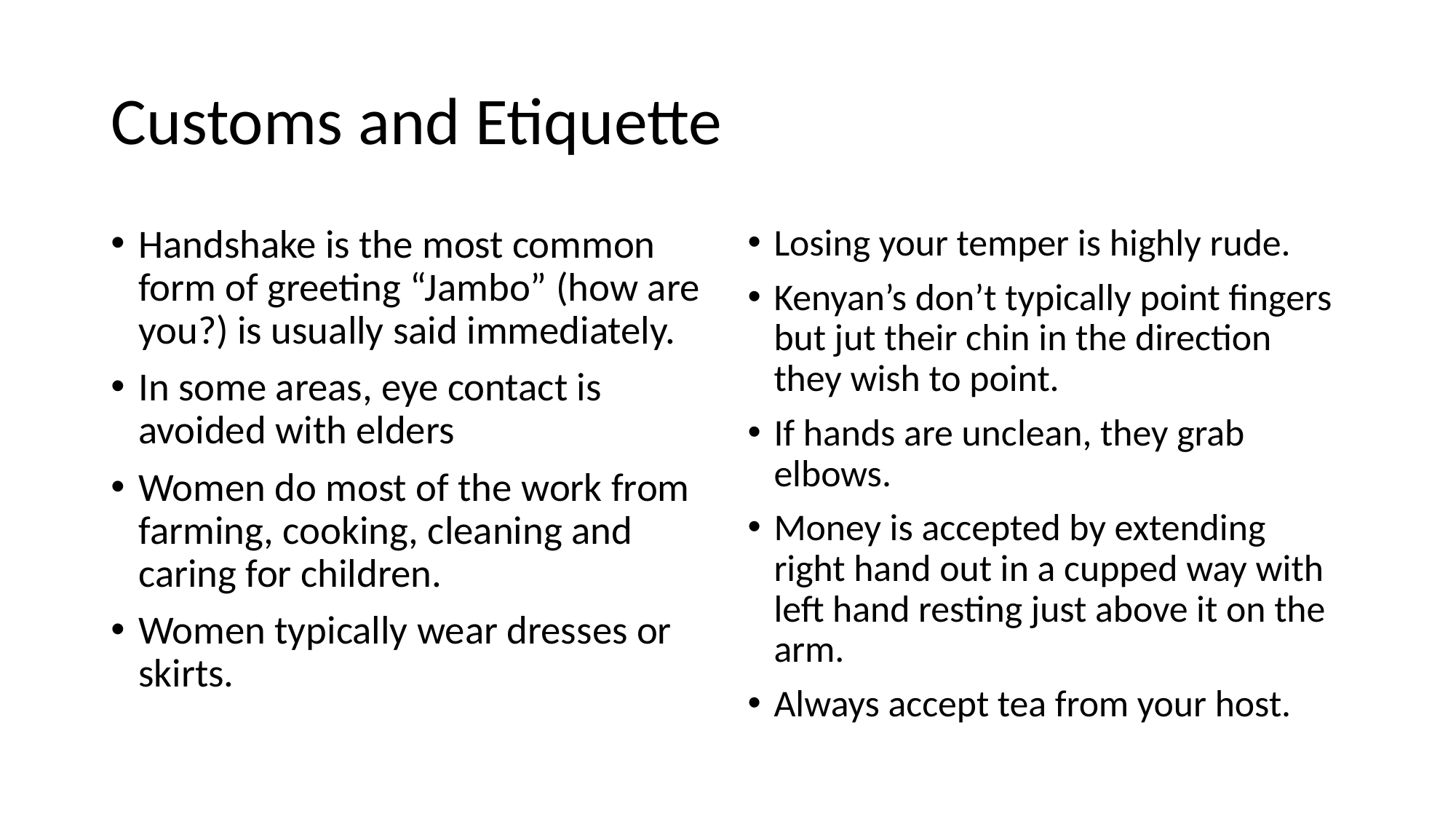

# Customs and Etiquette
Handshake is the most common form of greeting “Jambo” (how are you?) is usually said immediately.
In some areas, eye contact is avoided with elders
Women do most of the work from farming, cooking, cleaning and caring for children.
Women typically wear dresses or skirts.
Losing your temper is highly rude.
Kenyan’s don’t typically point fingers but jut their chin in the direction they wish to point.
If hands are unclean, they grab elbows.
Money is accepted by extending right hand out in a cupped way with left hand resting just above it on the arm.
Always accept tea from your host.